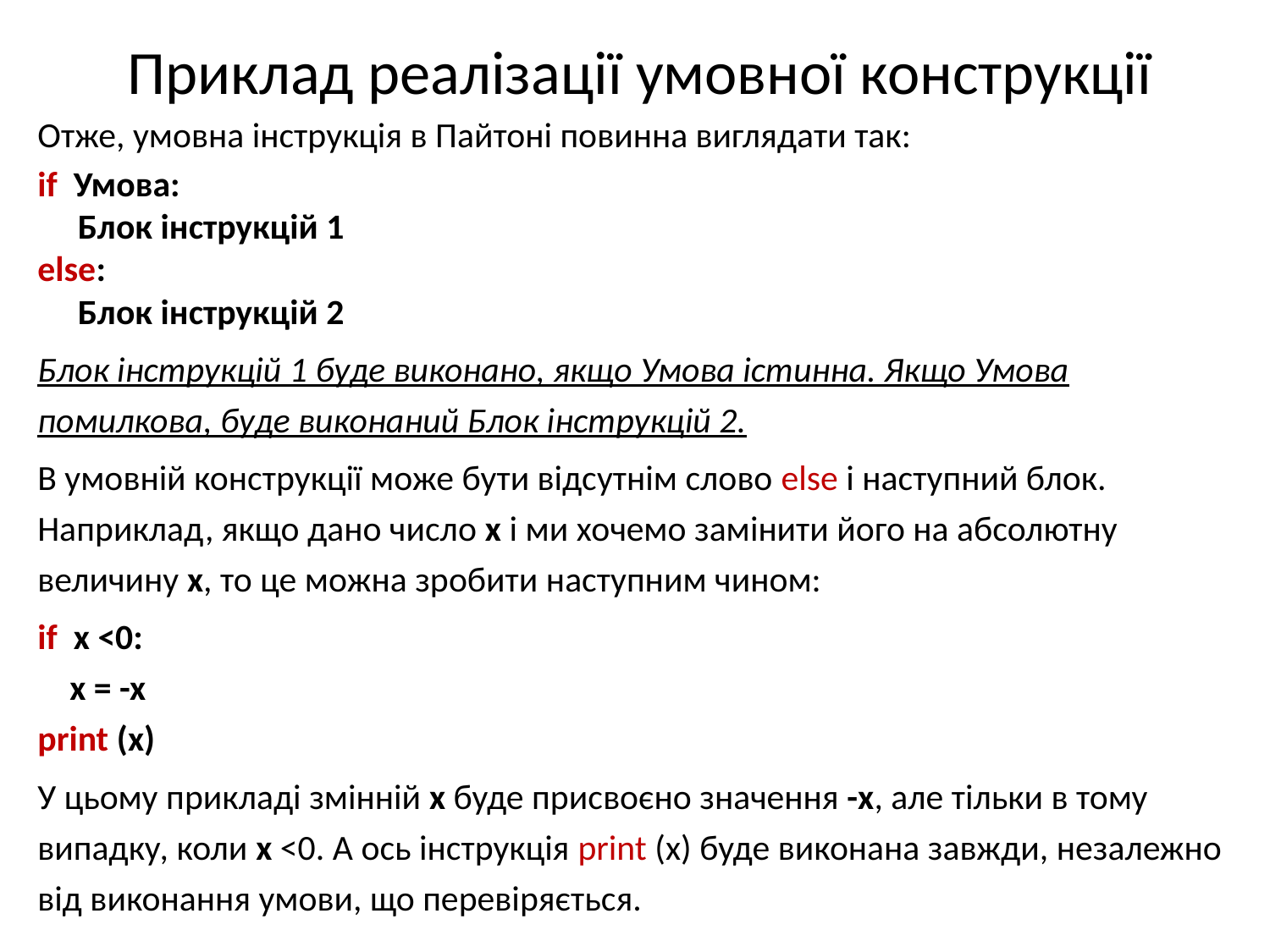

# Приклад реалізації умовної конструкції
Отже, умовна інструкція в Пайтоні повинна виглядати так:
if  Умова:
     Блок інструкцій 1
else:
     Блок інструкцій 2
Блок інструкцій 1 буде виконано, якщо Умова істинна. Якщо Умова помилкова, буде виконаний Блок інструкцій 2.
В умовній конструкції може бути відсутнім слово else і наступний блок. Наприклад, якщо дано число x і ми хочемо замінити його на абсолютну величину x, то це можна зробити наступним чином:
if  x <0:
    x = -x
print (x)
У цьому прикладі змінній x буде присвоєно значення -x, але тільки в тому випадку, коли x <0. А ось інструкція print (x) буде виконана завжди, незалежно від виконання умови, що перевіряється.